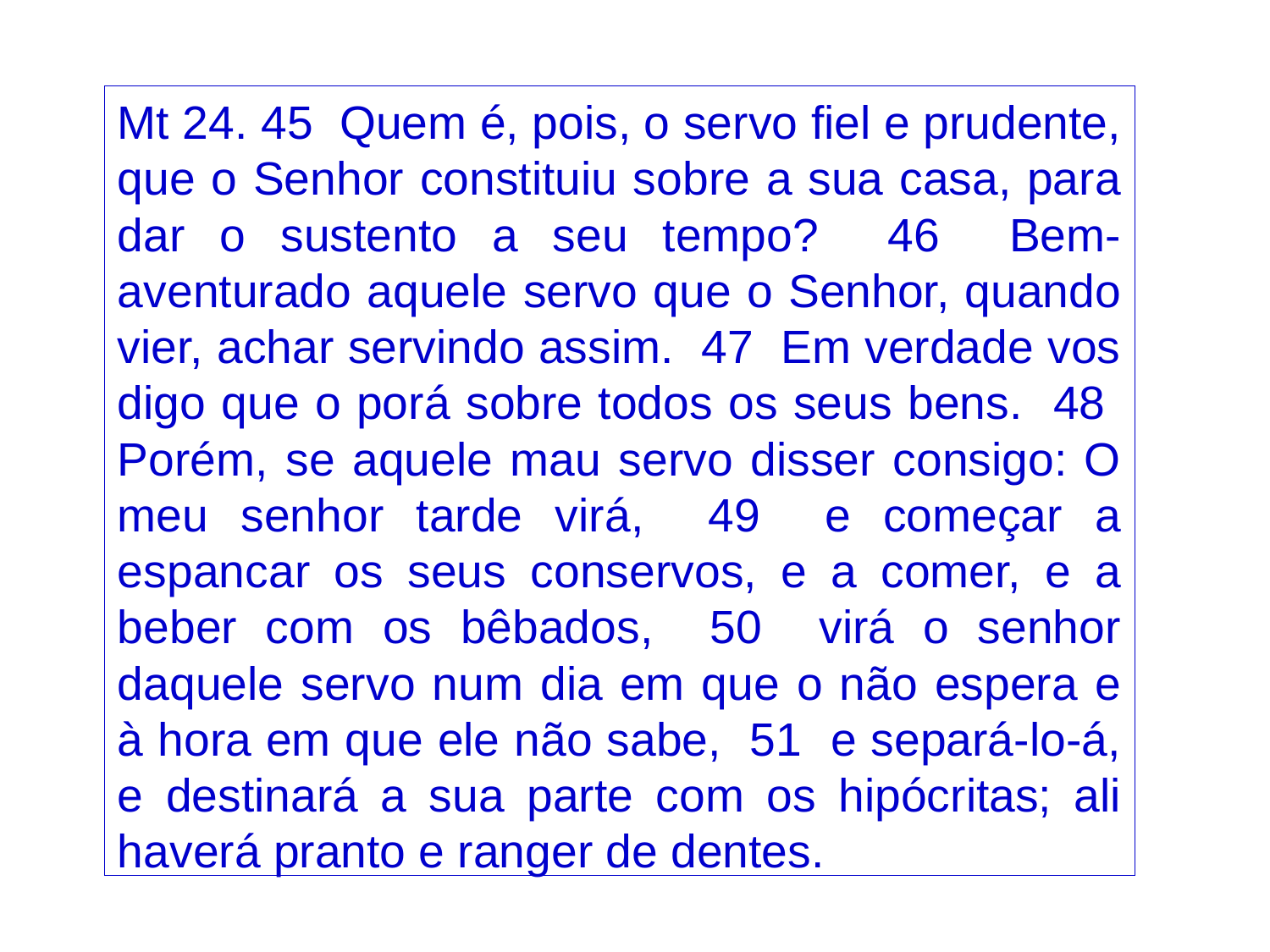

Mt 24. 45  Quem é, pois, o servo fiel e prudente, que o Senhor constituiu sobre a sua casa, para dar o sustento a seu tempo?  46  Bem-aventurado aquele servo que o Senhor, quando vier, achar servindo assim.  47  Em verdade vos digo que o porá sobre todos os seus bens.  48  Porém, se aquele mau servo disser consigo: O meu senhor tarde virá,  49  e começar a espancar os seus conservos, e a comer, e a beber com os bêbados,  50  virá o senhor daquele servo num dia em que o não espera e à hora em que ele não sabe,  51  e separá-lo-á, e destinará a sua parte com os hipócritas; ali haverá pranto e ranger de dentes.